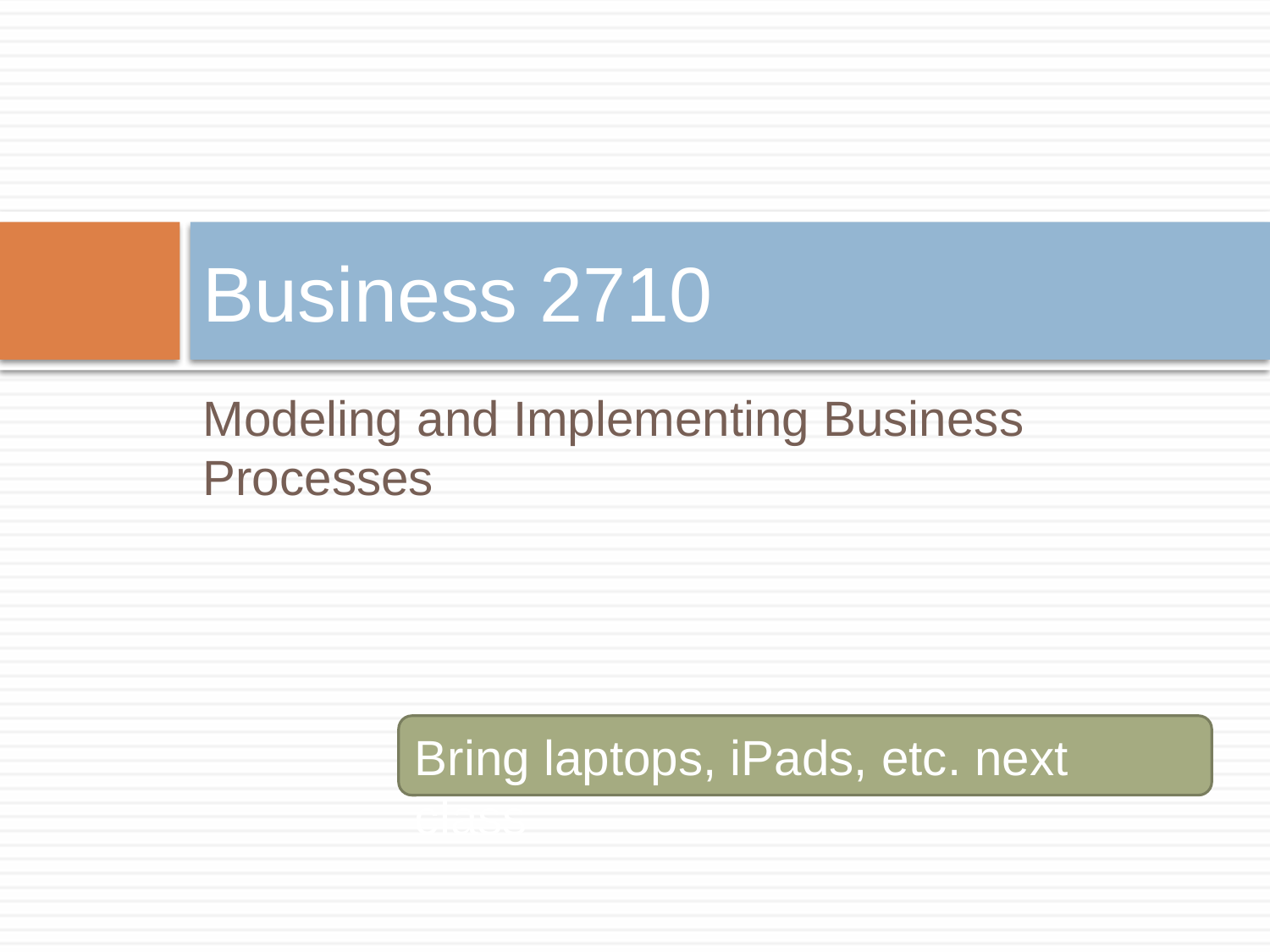

# Business 2710
Modeling and Implementing Business Processes
Bring laptops, iPads, etc. next class